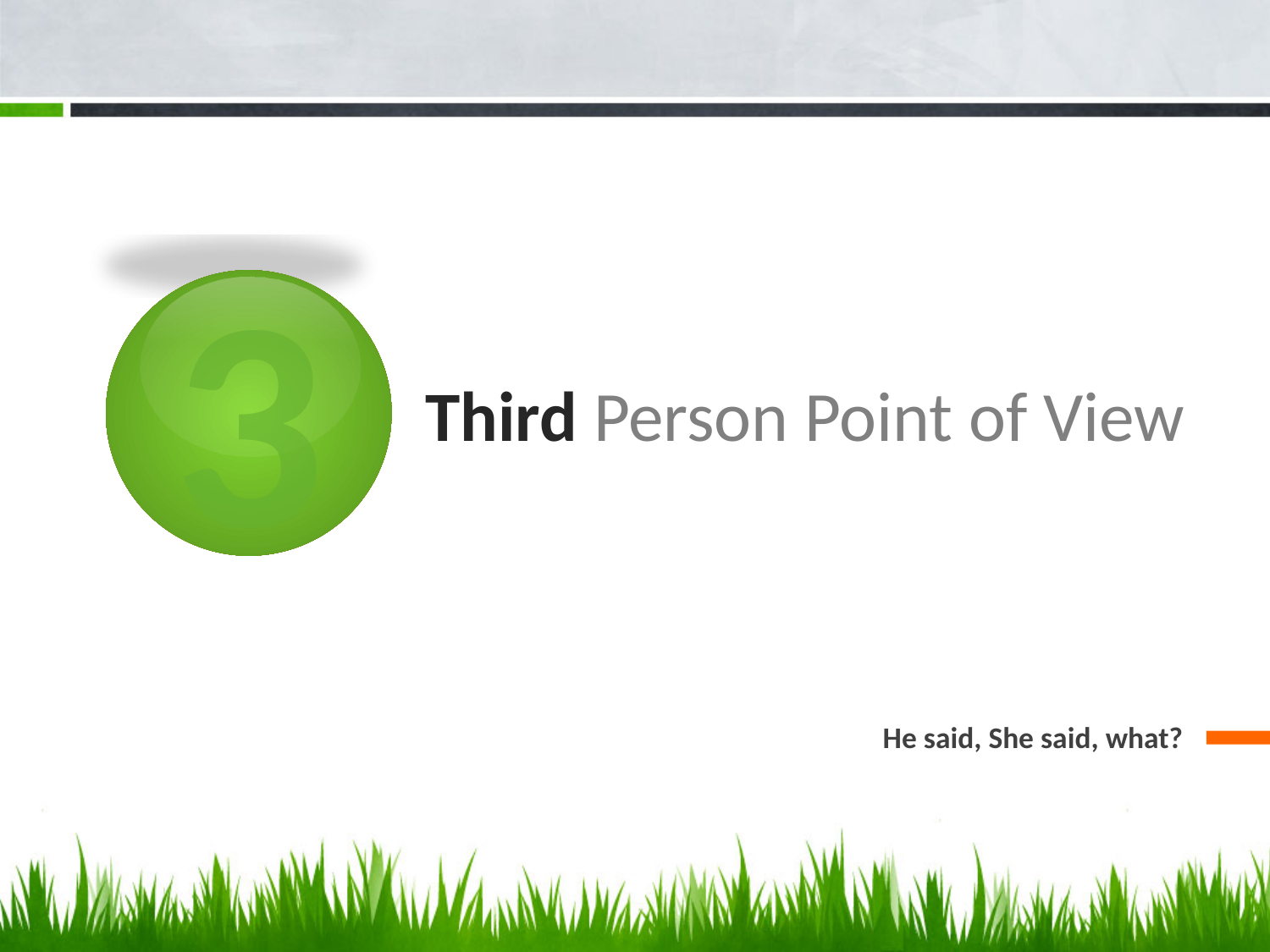

3

# Third Person Point of View
He said, She said, what?